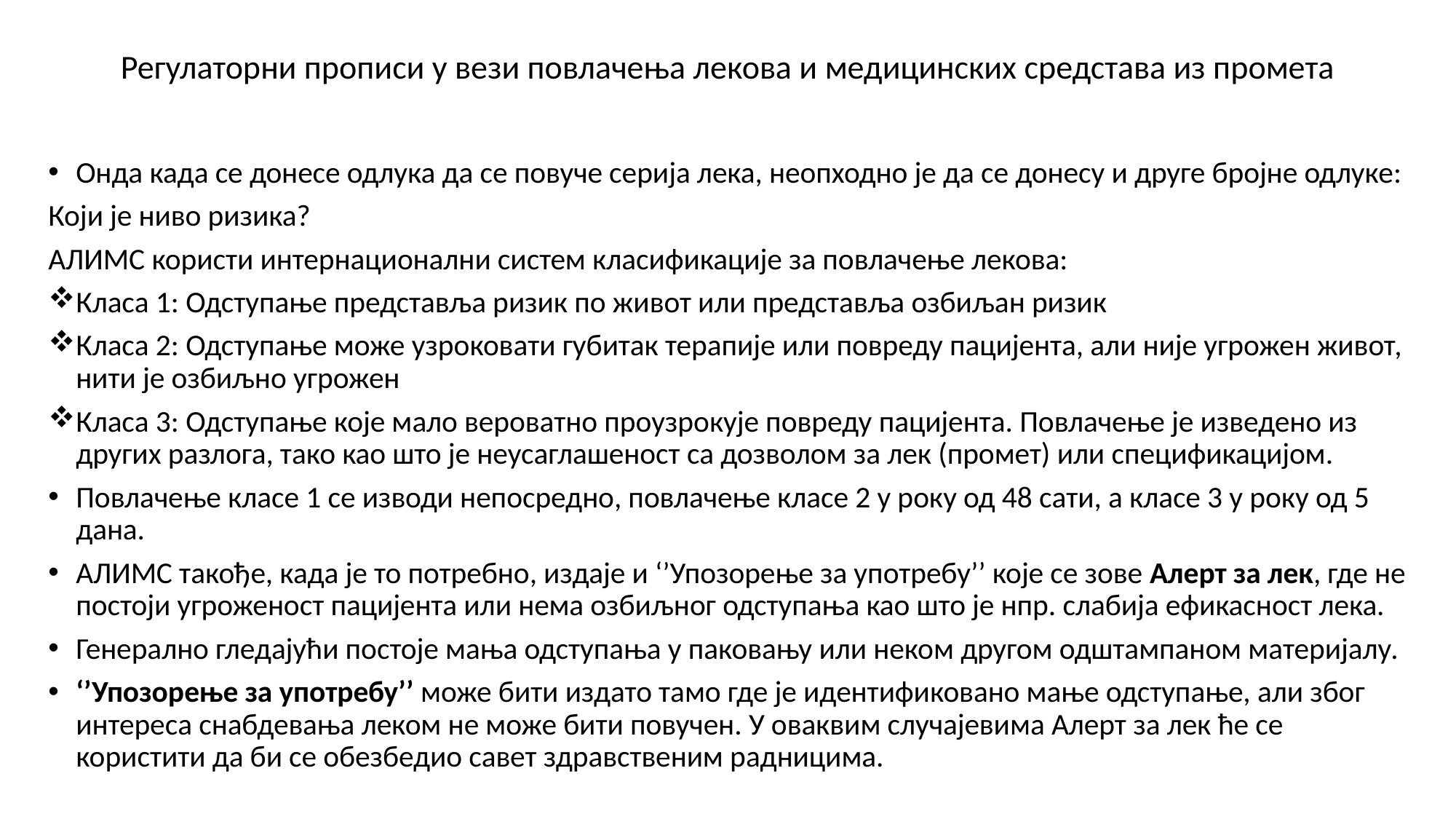

# Регулаторни прописи у вези повлачења лекова и медицинских средстава из промета
Онда када се донесе одлука да се повуче серија лека, неопходно је да се донесу и друге бројне одлуке:
Који је ниво ризика?
АЛИМС користи интернационални систем класификације за повлачење лекова:
Класа 1: Одступање представља ризик по живот или представља озбиљан ризик
Класа 2: Одступање може узроковати губитак терапије или повреду пацијента, али није угрожен живот, нити је озбиљно угрожен
Класа 3: Одступање које мало вероватно проузрокује повреду пацијента. Повлачење је изведено из других разлога, тако као што је неусаглашеност са дозволом за лек (промет) или спецификацијом.
Повлачење класе 1 се изводи непосредно, повлачење класе 2 у року од 48 сати, а класе 3 у року од 5 дана.
АЛИМС такође, када је то потребно, издаје и ‘’Упозорење за употребу’’ које се зове Алерт за лек, где не постоји угроженост пацијента или нема озбиљног одступања као што је нпр. слабија ефикасност лека.
Генерално гледајући постоје мања одступања у паковању или неком другом одштампаном материјалу.
‘’Упозорење за употребу’’ може бити издато тамо где је идентификовано мање одступање, али због интереса снабдевања леком не може бити повучен. У оваквим случајевима Алерт за лек ће се користити да би се обезбедио савет здравственим радницима.